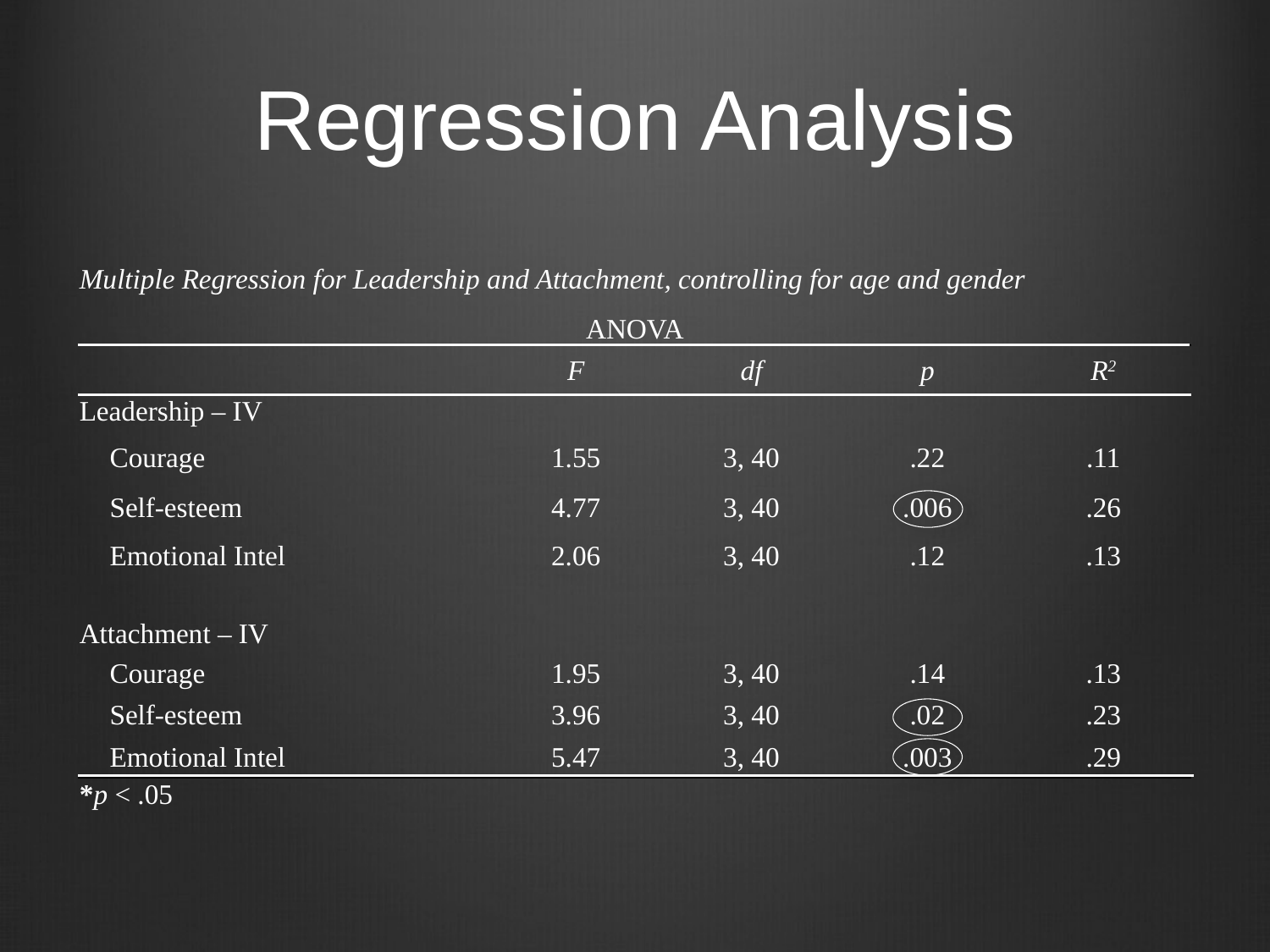

# Regression Analysis
| Multiple Regression for Leadership and Attachment, controlling for age and gender |  |  |  |  |
| --- | --- | --- | --- | --- |
| ANOVA |  |  |  |  |
|  | F | df | p | R2 |
| Leadership – IV |  |  |  |  |
| Courage | 1.55 | 3, 40 | .22 | .11 |
| Self-esteem | 4.77 | 3, 40 | .006 | .26 |
| Emotional Intel | 2.06 | 3, 40 | .12 | .13 |
|  |  |  |  |  |
| Attachment – IV |  |  |  |  |
| Courage | 1.95 | 3, 40 | .14 | .13 |
| Self-esteem | 3.96 | 3, 40 | .02 | .23 |
| Emotional Intel | 5.47 | 3, 40 | .003 | .29 |
| \*p < .05 |  |  |  |  |